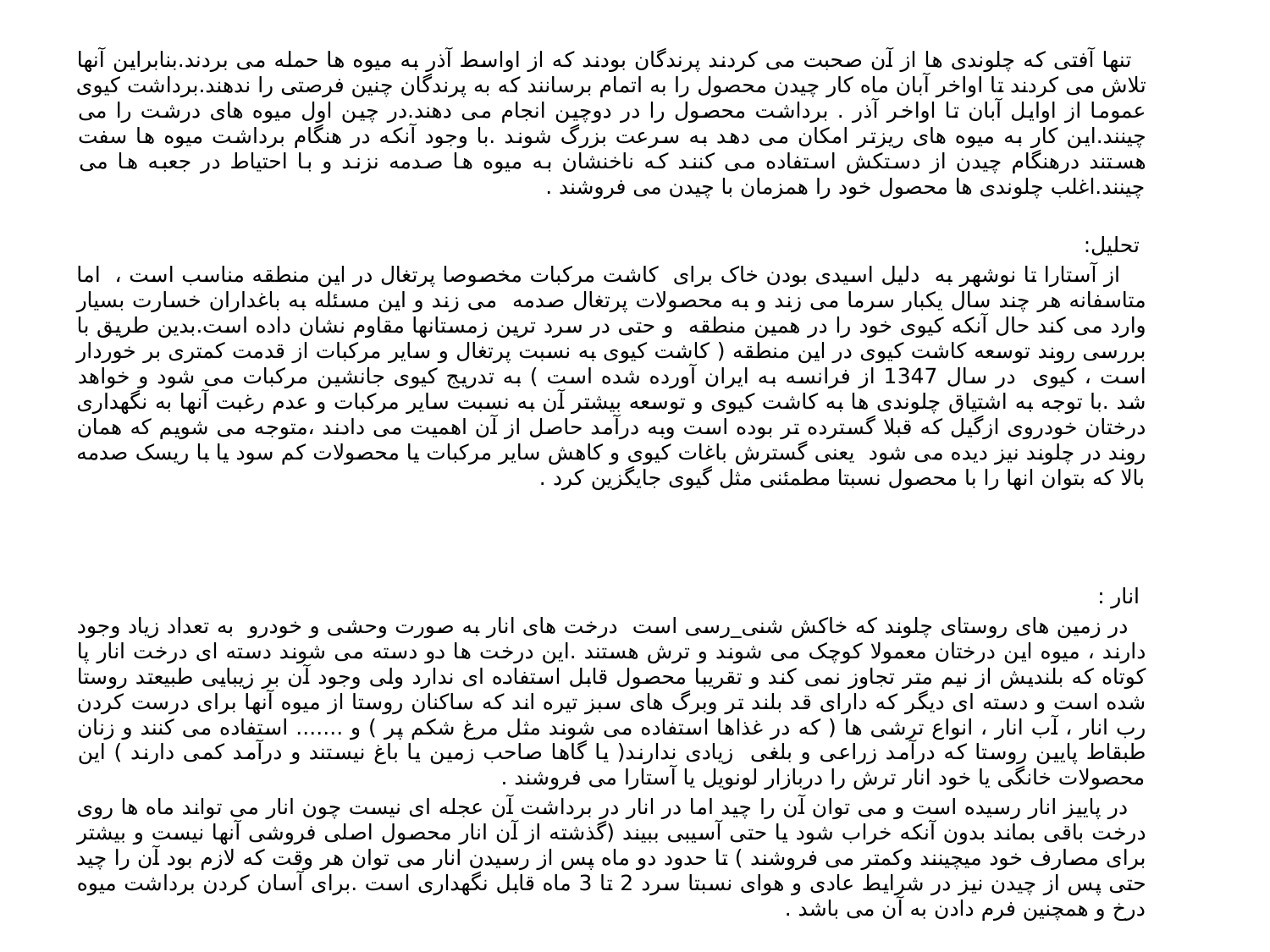

تنها آفتی که چلوندی ها از آن صحبت می کردند پرندگان بودند که از اواسط آذر به میوه ها حمله می بردند.بنابراین آنها تلاش می کردند تا اواخر آبان ماه کار چیدن محصول را به اتمام برسانند که به پرندگان چنین فرصتی را ندهند.برداشت کیوی عموما از اوایل آبان تا اواخر آذر . برداشت محصول را در دوچین انجام می دهند.در چین اول میوه های درشت را می چینند.این کار به میوه های ریزتر امکان می دهد به سرعت بزرگ شوند .با وجود آنکه در هنگام برداشت میوه ها سفت هستند درهنگام چیدن از دستکش استفاده می کنند که ناخنشان به میوه ها صدمه نزند و با احتیاط در جعبه ها می چینند.اغلب چلوندی ها محصول خود را همزمان با چیدن می فروشند .

        تحلیل:
          از آستارا تا نوشهر به  دلیل اسیدی بودن خاک برای  کاشت مرکبات مخصوصا پرتغال در این منطقه مناسب است ،  اما متاسفانه هر چند سال یکبار سرما می زند و به محصولات پرتغال صدمه  می زند و این مسئله به باغداران خسارت بسیار وارد می کند حال آنکه کیوی خود را در همین منطقه  و حتی در سرد ترین زمستانها مقاوم نشان داده است.بدین طریق با بررسی روند توسعه کاشت کیوی در این منطقه ( کاشت کیوی به نسبت پرتغال و سایر مرکبات از قدمت کمتری بر خوردار است ، کیوی  در سال 1347 از فرانسه به ایران آورده شده است ) به تدریج کیوی جانشین مرکبات می شود و خواهد شد .با توجه به اشتیاق چلوندی ها به کاشت کیوی و توسعه بیشتر آن به نسبت سایر مرکبات و عدم رغبت آنها به نگهداری درختان خودروی ازگیل که قبلا گسترده تر بوده است وبه درآمد حاصل از آن اهمیت می دادند ،متوجه می شویم که همان روند در چلوند نیز دیده می شود  یعنی گسترش باغات کیوی و کاهش سایر مرکبات یا محصولات کم سود یا با ریسک صدمه بالا که بتوان انها را با محصول نسبتا مطمئنی مثل گیوی جایگزین کرد .

        انار :
         در زمین های روستای چلوند که خاکش شنی_رسی است  درخت های انار به صورت وحشی و خودرو  به تعداد زیاد وجود دارند ، میوه این درختان معمولا کوچک می شوند و ترش هستند .این درخت ها دو دسته می شوند دسته ای درخت انار پا کوتاه که بلندیش از نیم متر تجاوز نمی کند و تقریبا محصول قابل استفاده ای ندارد ولی وجود آن بر زیبایی طبیعتد روستا شده است و دسته ای دیگر که دارای قد بلند تر وبرگ های سبز تیره اند که ساکنان روستا از میوه آنها برای درست کردن رب انار ، آب انار ، انواع ترشی ها ( که در غذاها استفاده می شوند مثل مرغ شکم پر ) و ....... استفاده می کنند و زنان طبقاط پایین روستا که درآمد زراعی و بلغی  زیادی ندارند( یا گاها صاحب زمین یا باغ نیستند و درآمد کمی دارند ) این محصولات خانگی یا خود انار ترش را دربازار لونویل یا آستارا می فروشند .
         در پاییز انار رسیده است و می توان آن را چید اما در انار در برداشت آن عجله ای نیست چون انار می تواند ماه ها روی درخت باقی بماند بدون آنکه خراب شود یا حتی آسیبی ببیند (گذشته از آن انار محصول اصلی فروشی آنها نیست و بیشتر برای مصارف خود میچینند وکمتر می فروشند ) تا حدود دو ماه پس از رسیدن انار می توان هر وقت که لازم بود آن را چید حتی پس از چیدن نیز در شرایط عادی و هوای نسبتا سرد 2 تا 3 ماه قابل نگهداری است .برای آسان کردن برداشت میوه درخ و همچنین فرم دادن به آن می باشد .